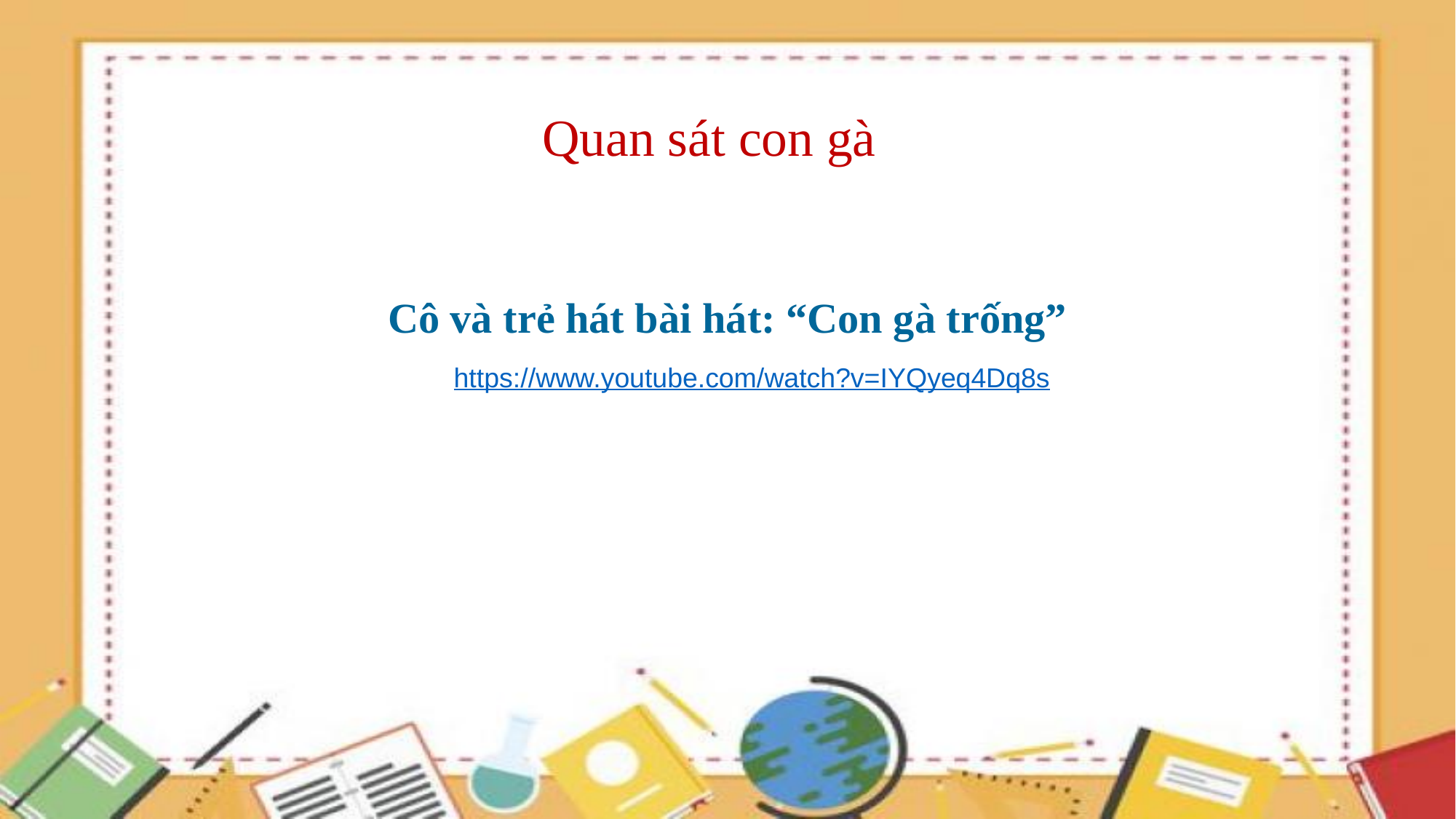

# Quan sát con gà
Cô và trẻ hát bài hát: “Con gà trống”

https://www.youtube.com/watch?v=IYQyeq4Dq8s